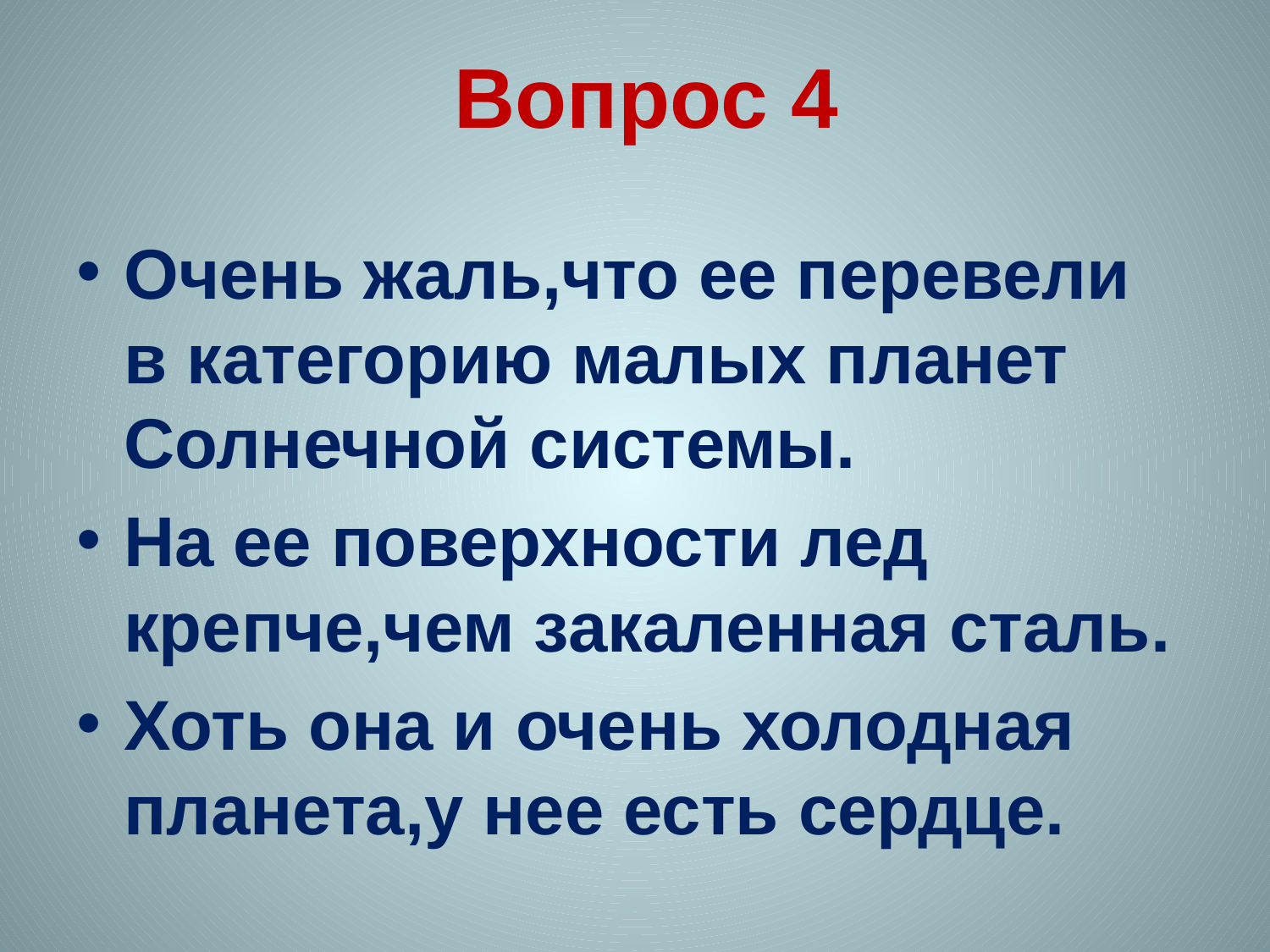

# Вопрос 4
Очень жаль,что ее перевели  в категорию малых планет Солнечной системы.
На ее поверхности лед крепче,чем закаленная сталь.
Хоть она и очень холодная планета,у нее есть сердце.